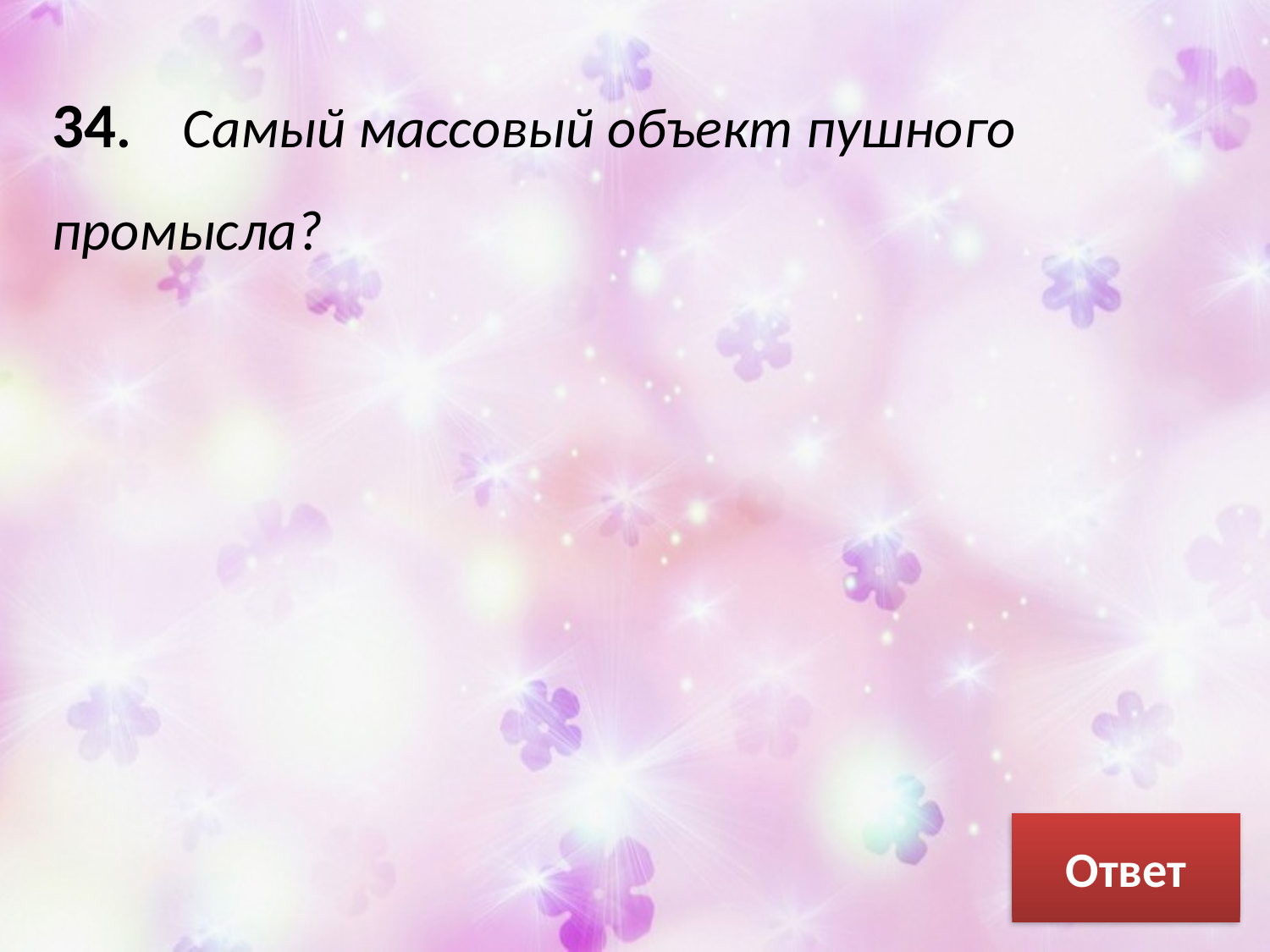

34.    Самый массовый объект пушного промысла?
Ответ